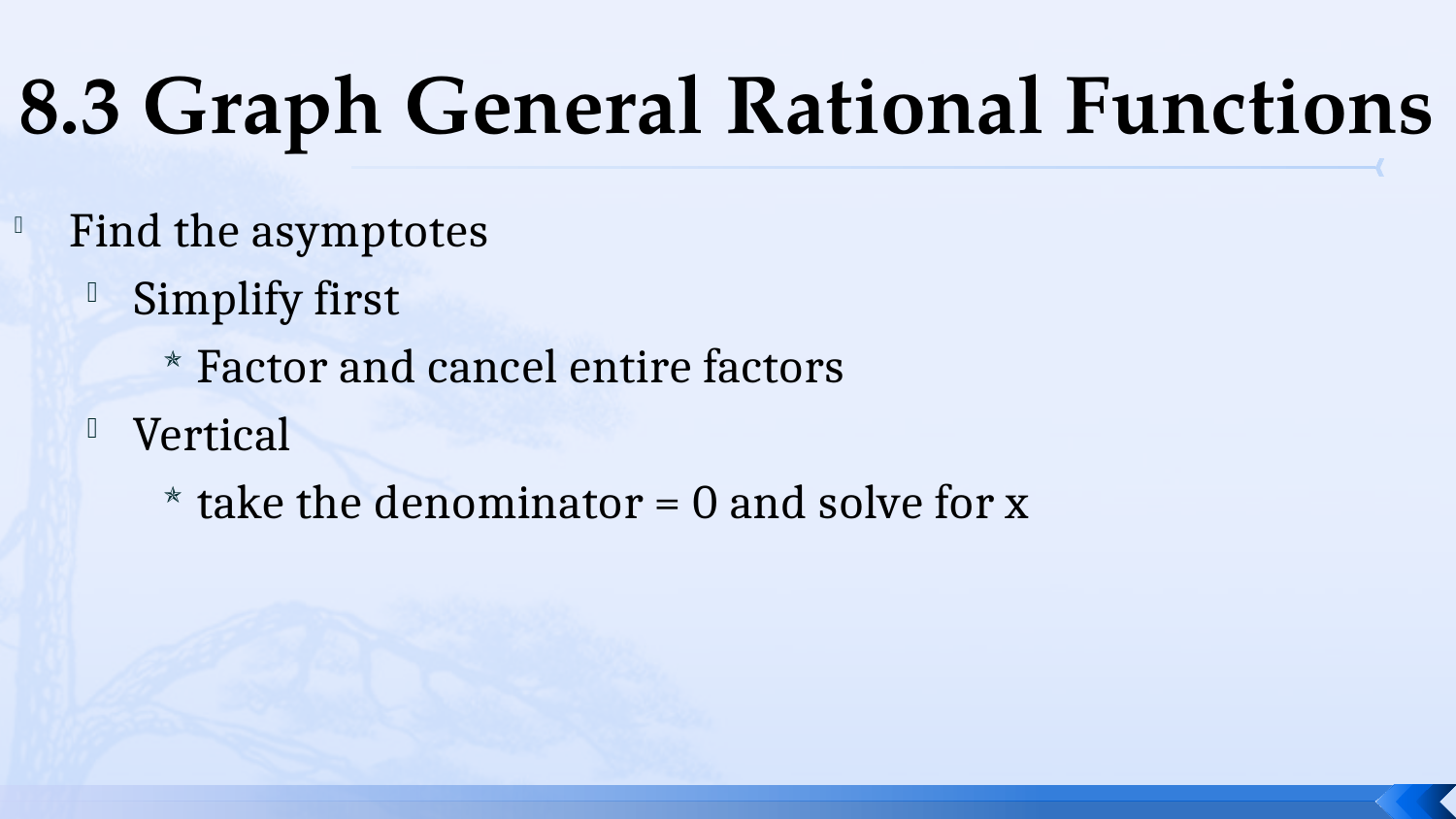

# 8.3 Graph General Rational Functions
Find the asymptotes
Simplify first
Factor and cancel entire factors
Vertical
take the denominator = 0 and solve for x